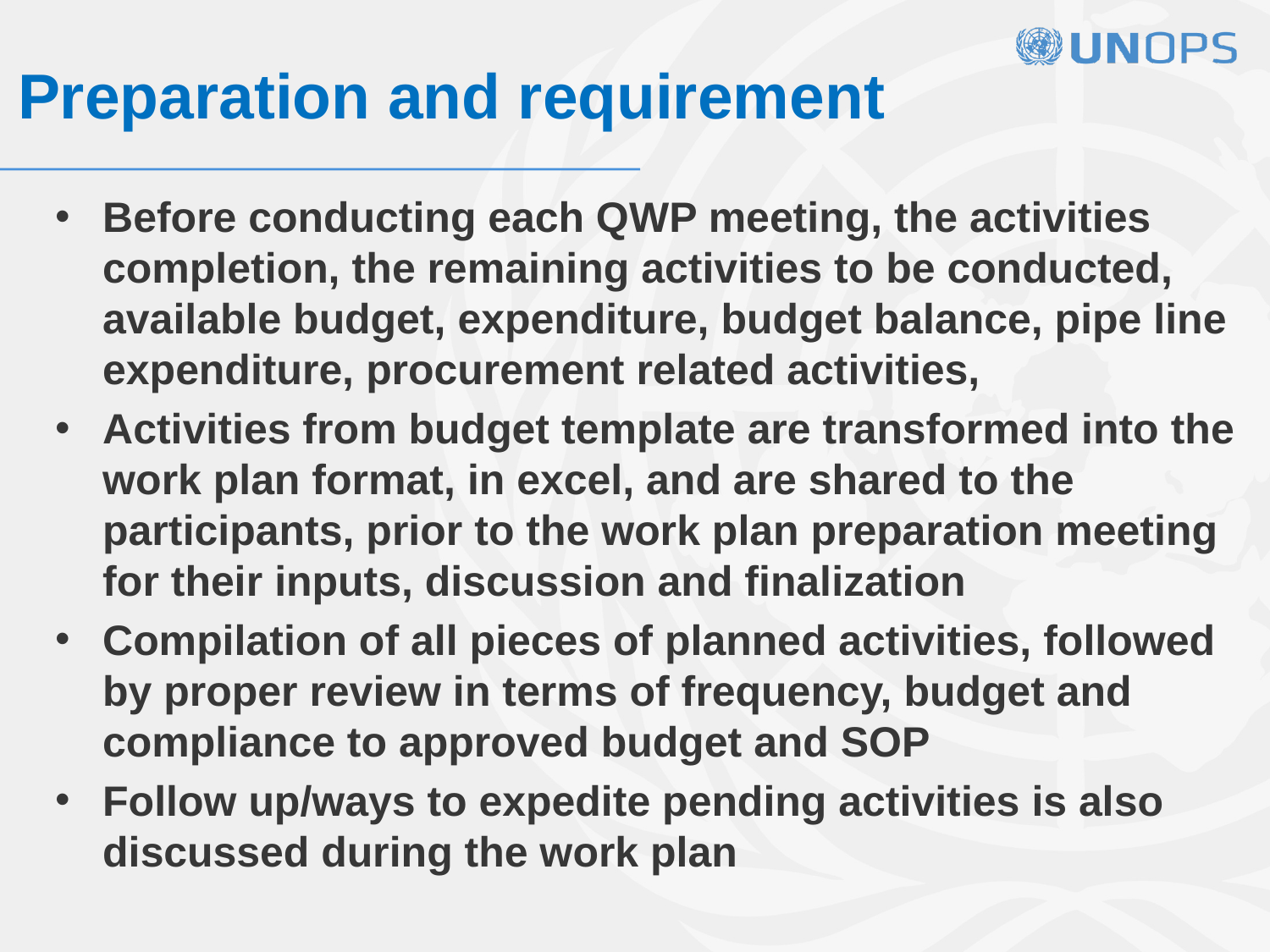

# Preparation and requirement
Before conducting each QWP meeting, the activities completion, the remaining activities to be conducted, available budget, expenditure, budget balance, pipe line expenditure, procurement related activities,
Activities from budget template are transformed into the work plan format, in excel, and are shared to the participants, prior to the work plan preparation meeting for their inputs, discussion and finalization
Compilation of all pieces of planned activities, followed by proper review in terms of frequency, budget and compliance to approved budget and SOP
Follow up/ways to expedite pending activities is also discussed during the work plan